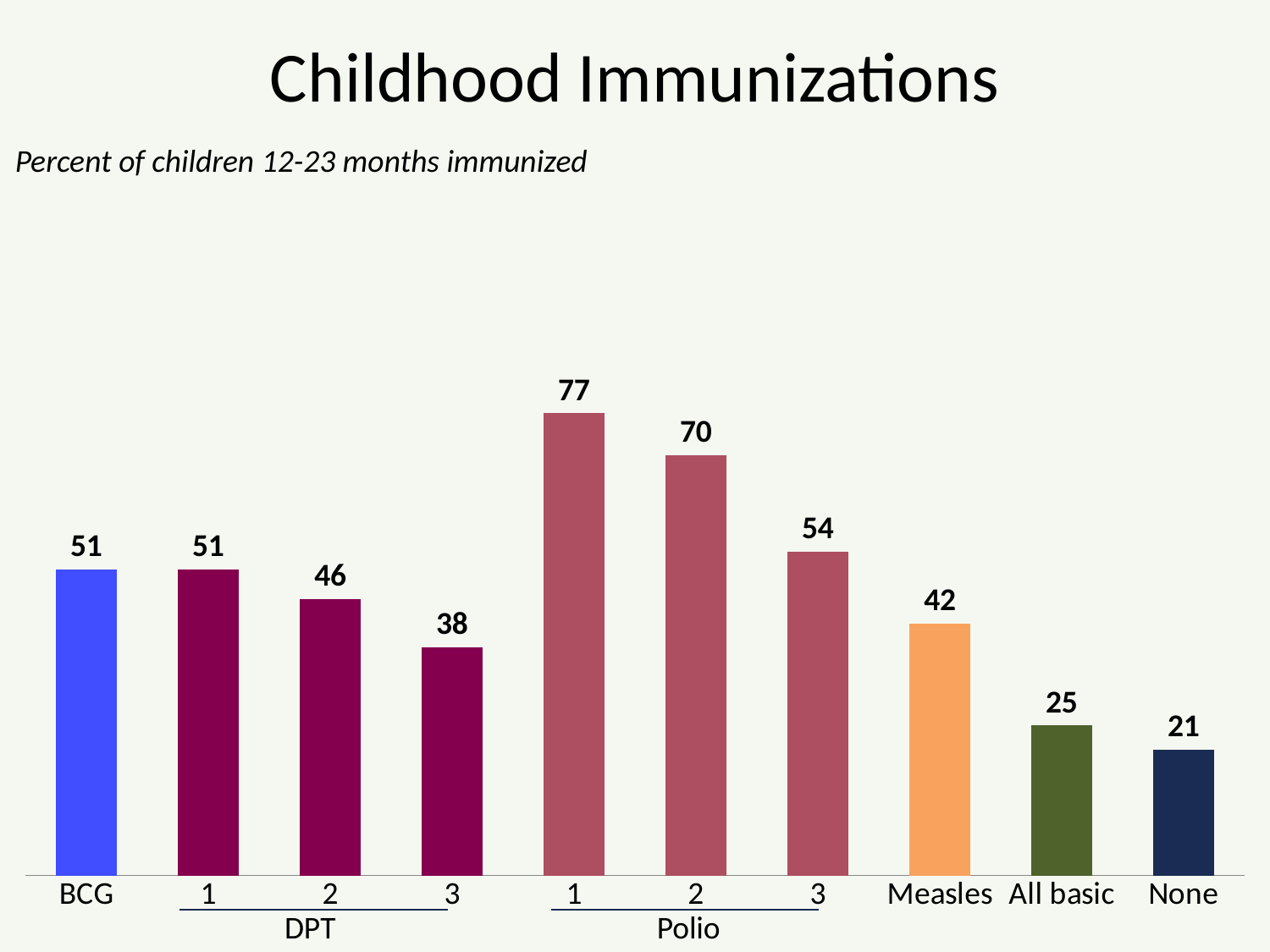

# Childhood Immunizations
Percent of children 12-23 months immunized

### Chart

| Category | Series 1 |
|---|---|
| BCG | 51.0 |
| 1 | 51.0 |
| 2 | 46.0 |
| 3 | 38.0 |
| 1 | 77.0 |
| 2 | 70.0 |
| 3 | 54.0 |
| Measles | 42.0 |
| All basic | 25.0 |
| None | 21.0 |
Polio
DPT